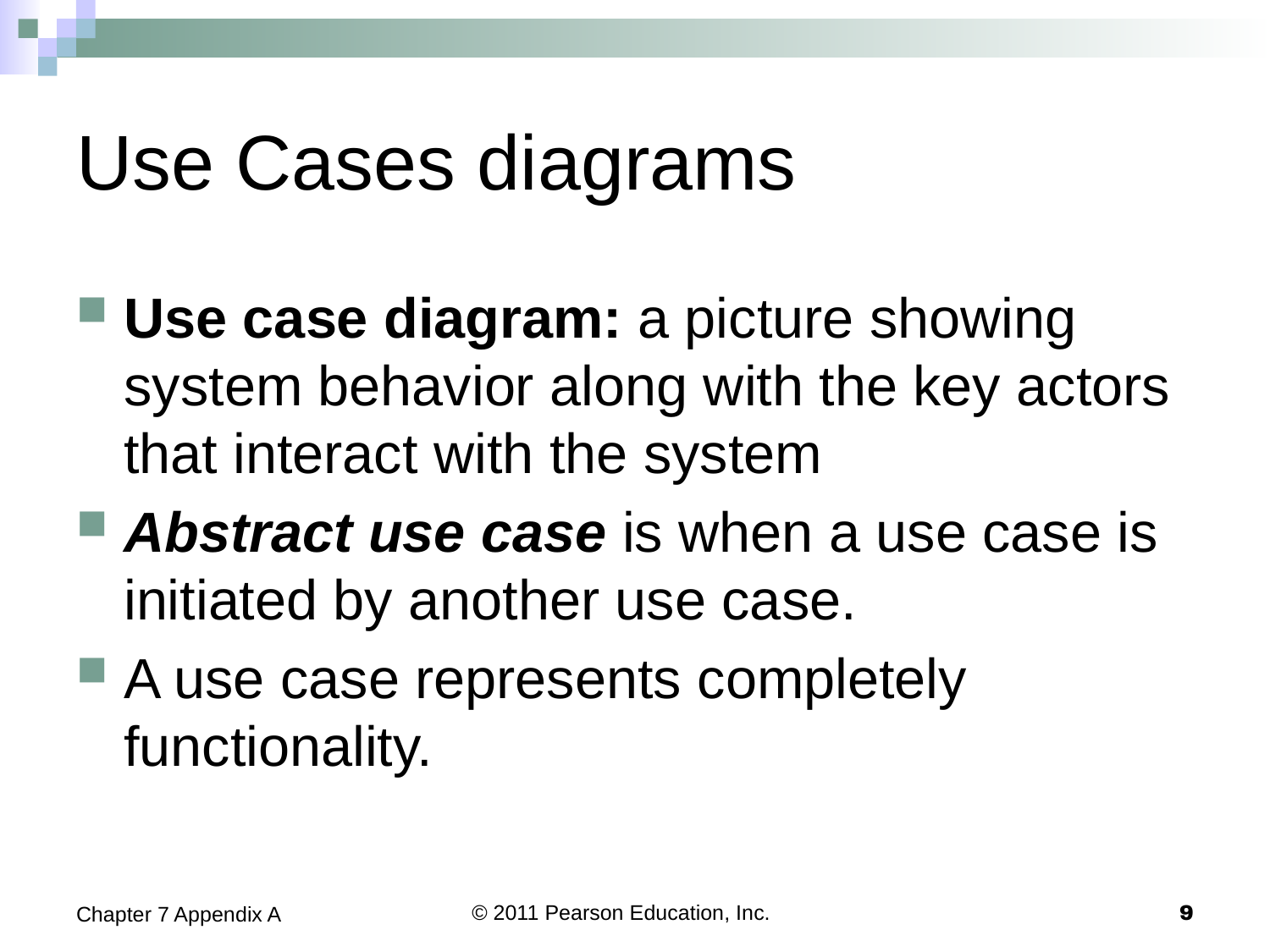

# Use Cases diagrams
Use case diagram: a picture showing system behavior along with the key actors that interact with the system
Abstract use case is when a use case is initiated by another use case.
A use case represents completely functionality.
Chapter 7 Appendix A
© 2011 Pearson Education, Inc.
9